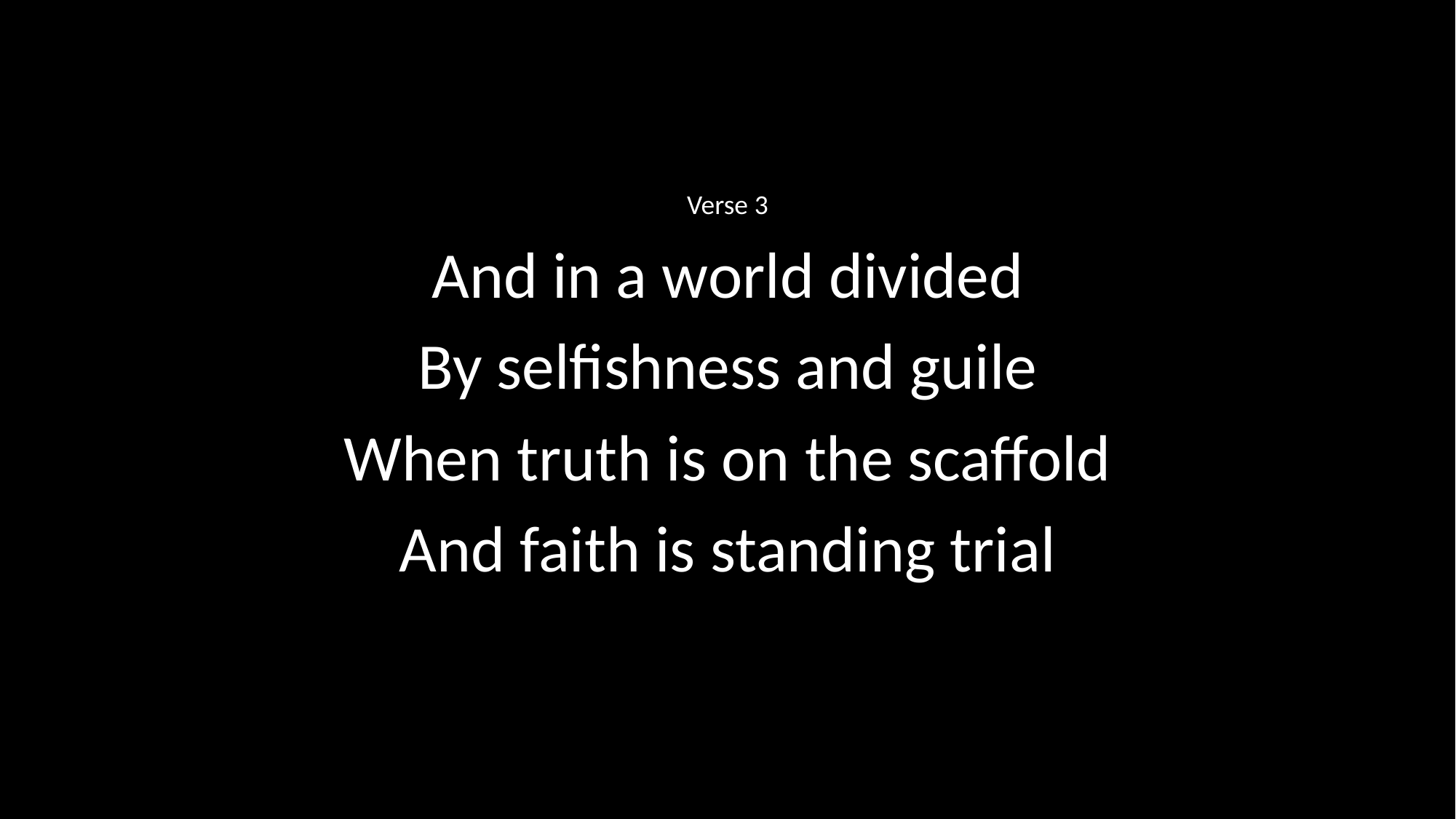

Verse 3
And in a world divided
By selfishness and guile
When truth is on the scaffold
And faith is standing trial